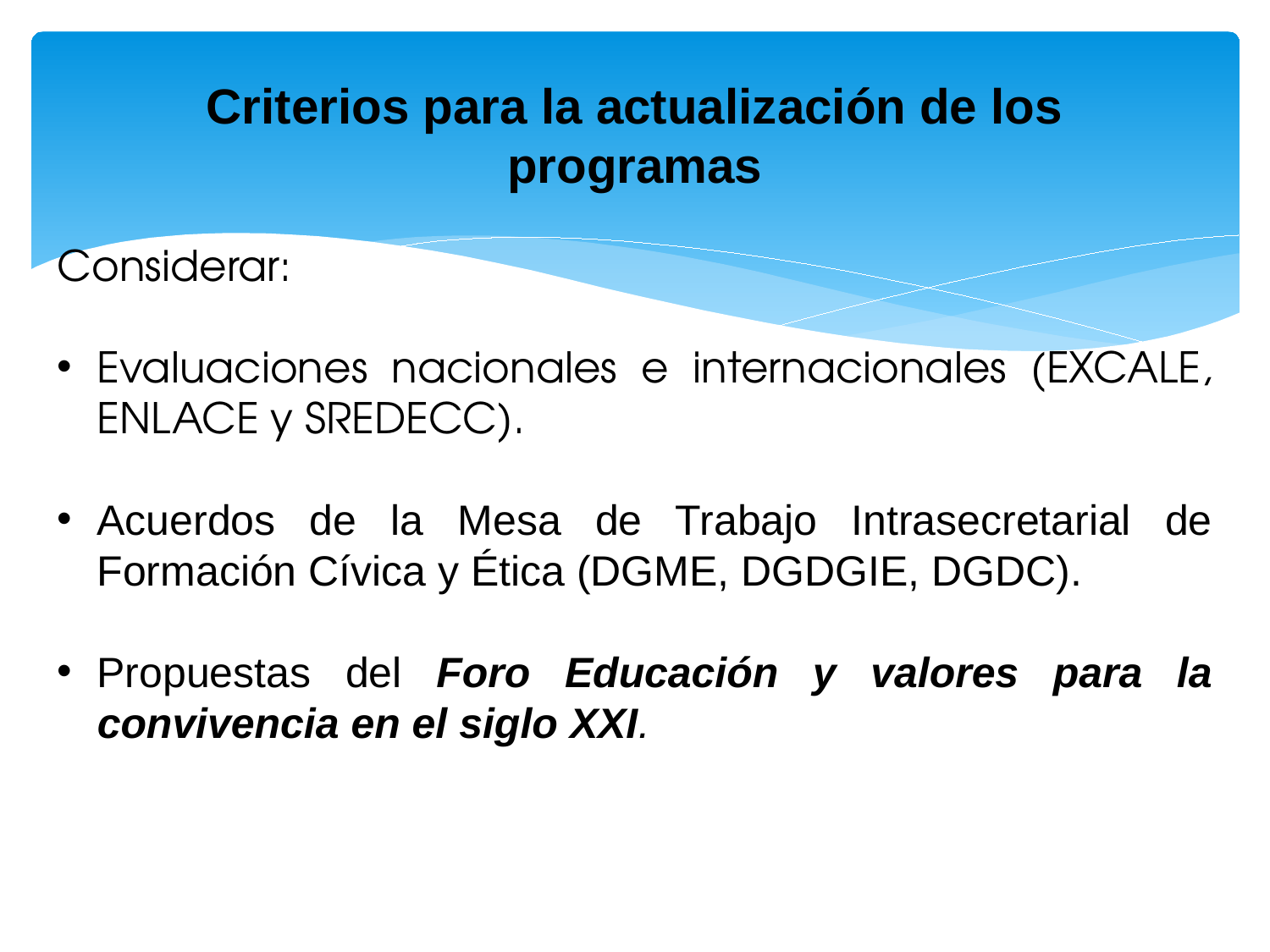

# Criterios para la actualización de los programas

Considerar:

Evaluaciones nacionales e internacionales (EXCALE, ENLACE y SREDECC).

Acuerdos de la Mesa de Trabajo Intrasecretarial de Formación Cívica y Ética (DGME, DGDGIE, DGDC).

Propuestas del Foro Educación y valores para la convivencia en el siglo XXI.